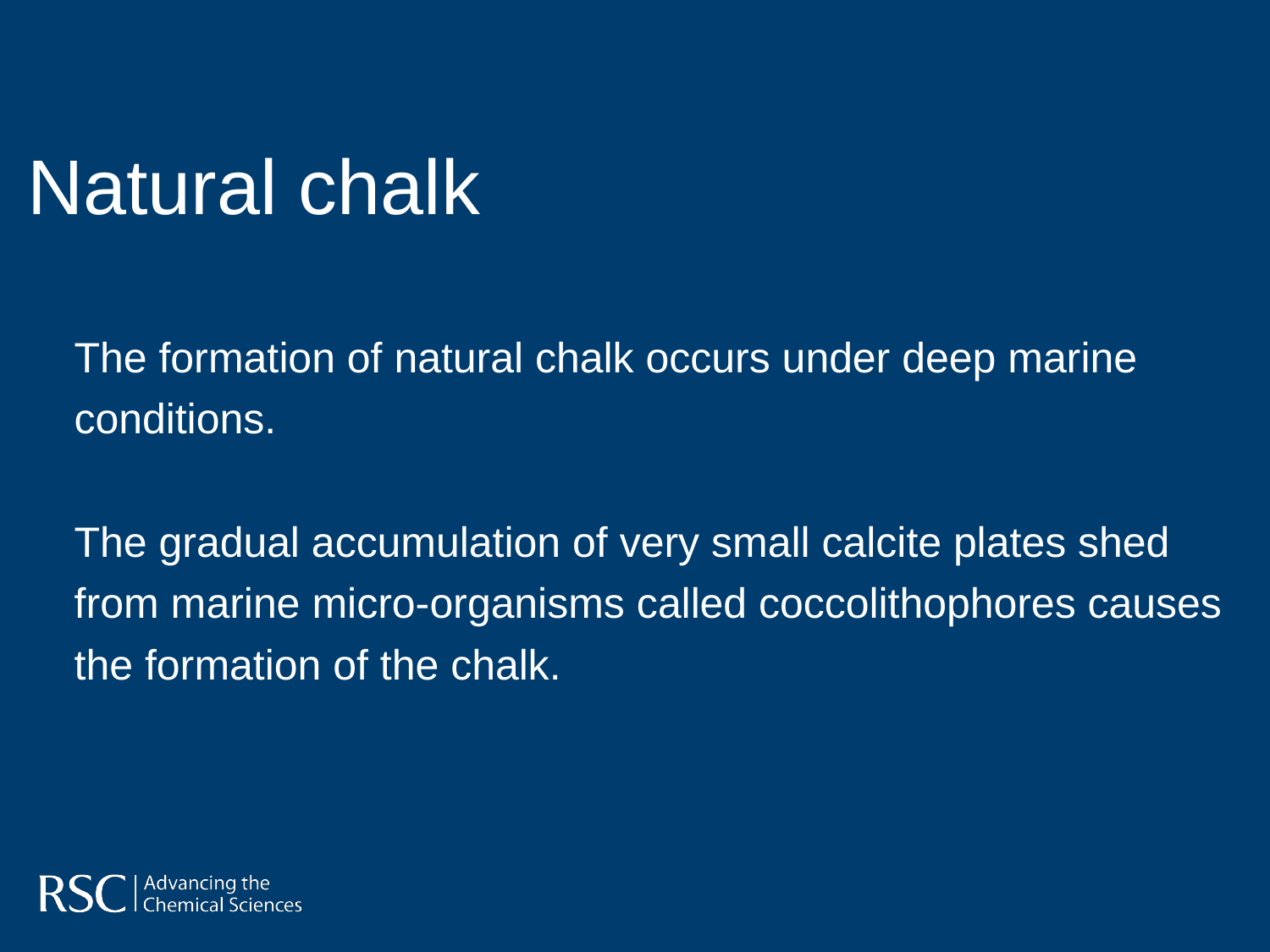

Natural chalk

The formation of natural chalk occurs under deep marine
conditions.

The gradual accumulation of very small calcite plates shed
from marine micro-organisms called coccolithophores causes
the formation of the chalk.